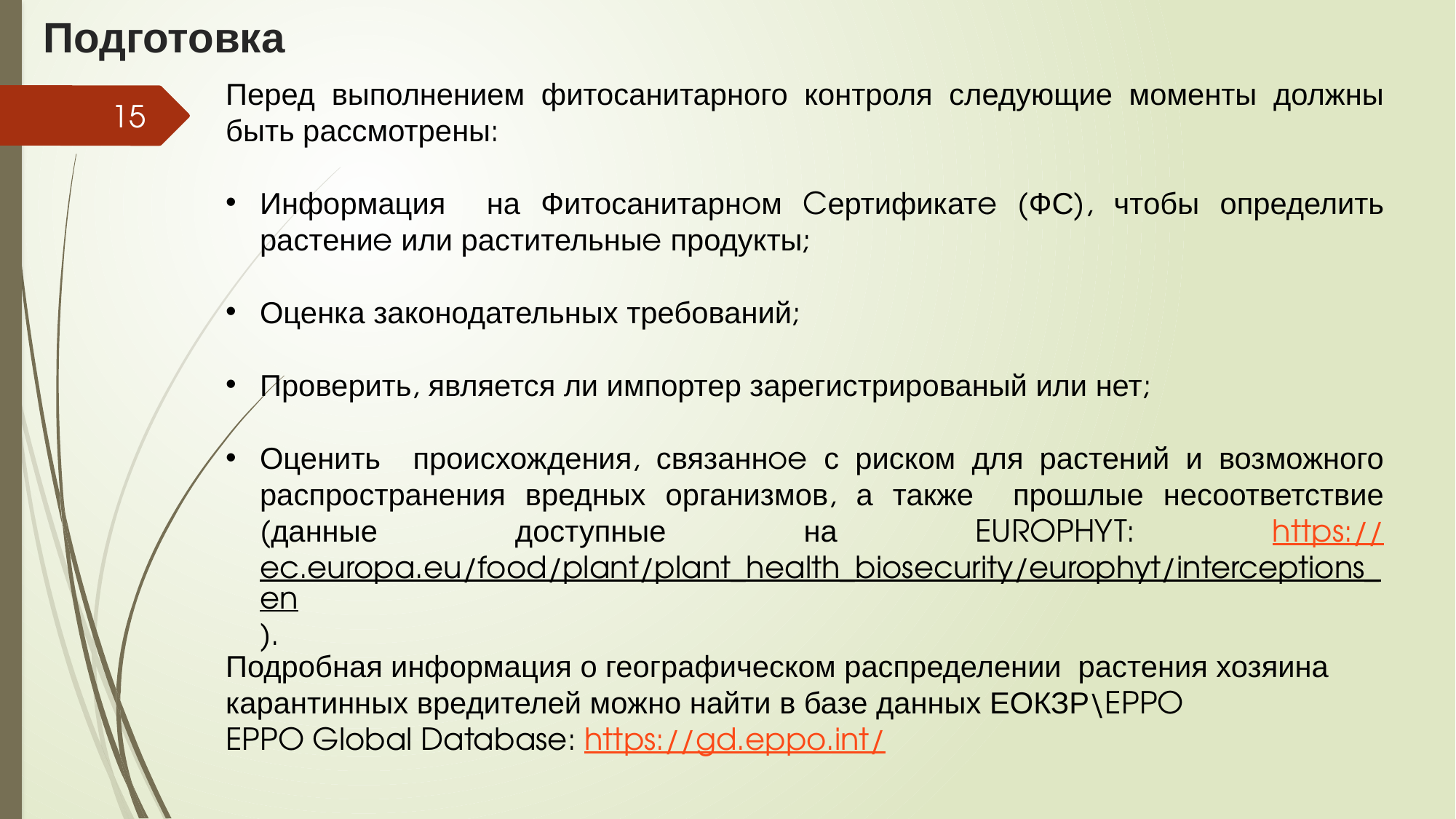

# Подготовка
Перед выполнением фитосанитарного контроля следующие моменты должны быть рассмотрены:

Информация  на Фитосанитарнoм Cертификатe (ФС), чтобы определить растениe или растительныe продукты;

Оценка законодательных требований;

Проверить, является ли импортер зарегистрированый или нет;

Оценить  происхождения, связаннoe с риском для растений и возможного распространения вредных организмов, а также  прошлые несоответствие (данные доступные на EUROPHYT: https://ec.europa.eu/food/plant/plant_health_biosecurity/europhyt/interceptions_en).

15

Подробная информация о географическом распределении  растения хозяина карантинных вредителей можно найти в базе данных ЕОКЗР\EPPO
EPPO Global Database: https://gd.eppo.int/